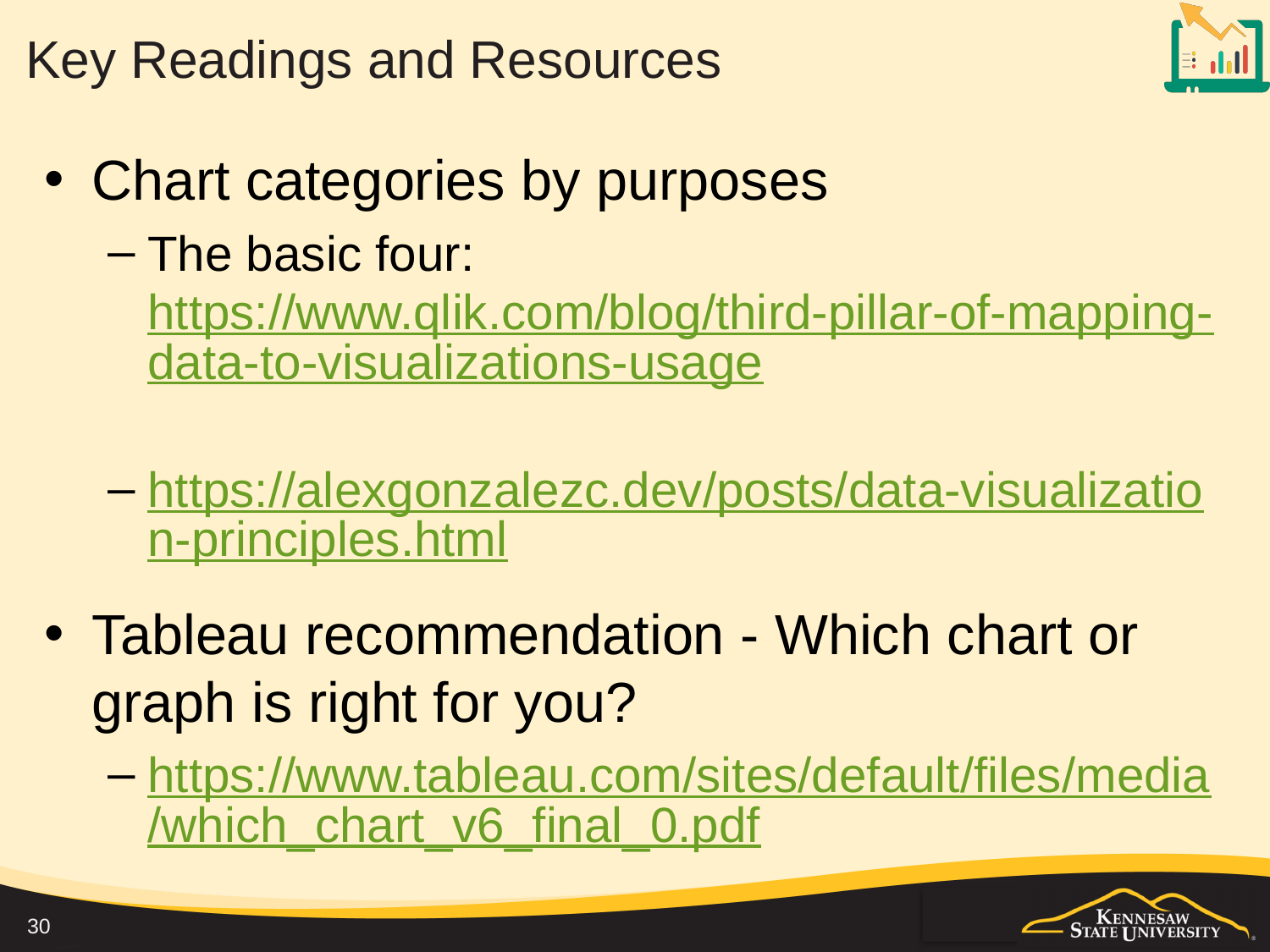

# Key Readings and Resources
Chart categories by purposes
The basic four: https://www.qlik.com/blog/third-pillar-of-mapping-data-to-visualizations-usage
https://alexgonzalezc.dev/posts/data-visualization-principles.html
Tableau recommendation - Which chart or graph is right for you?
https://www.tableau.com/sites/default/files/media/which_chart_v6_final_0.pdf

30